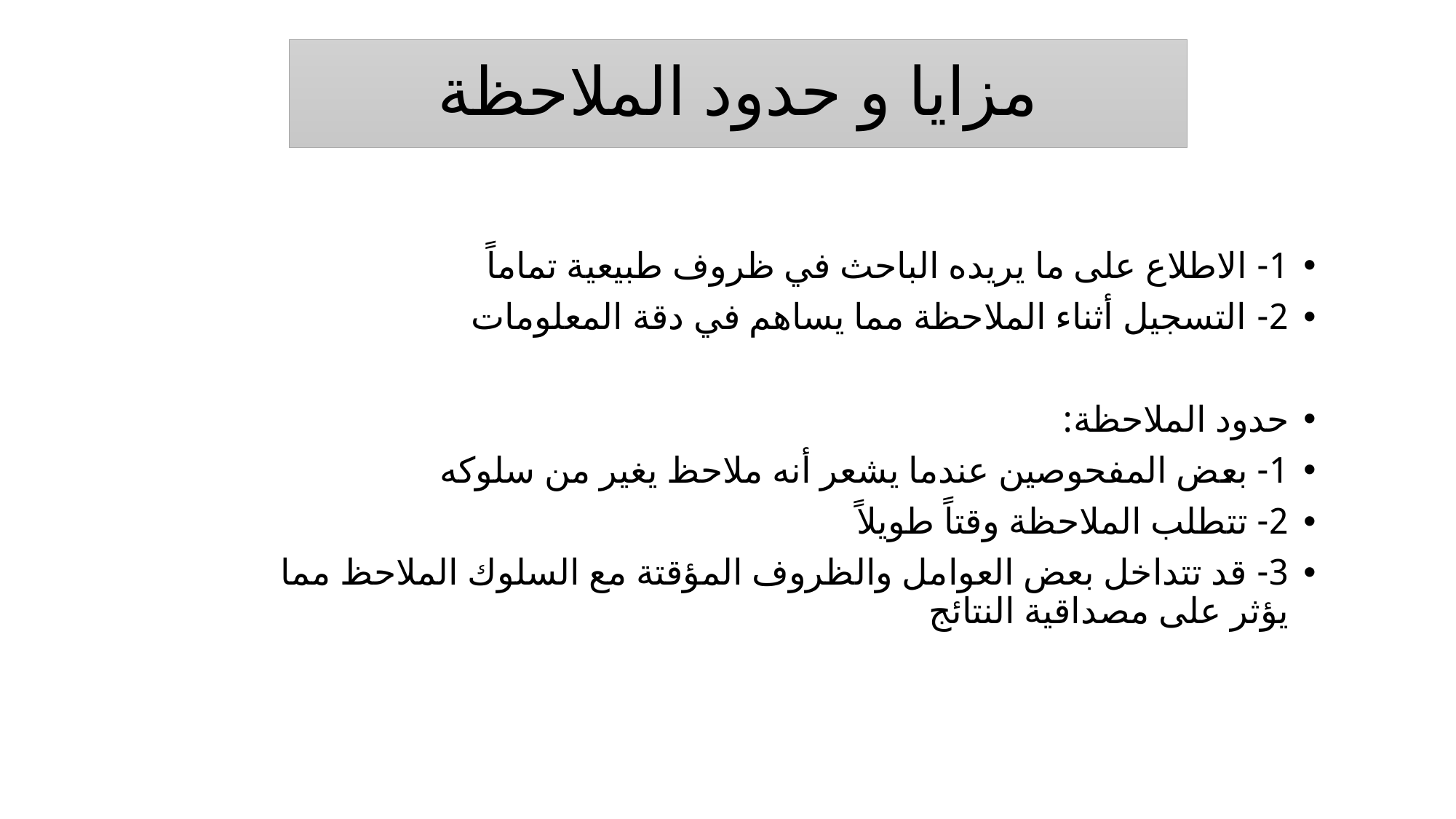

# مزايا و حدود الملاحظة
1- الاطلاع على ما يريده الباحث في ظروف طبيعية تماماً
2- التسجيل أثناء الملاحظة مما يساهم في دقة المعلومات

حدود الملاحظة:
1- بعض المفحوصين عندما يشعر أنه ملاحظ يغير من سلوكه
2- تتطلب الملاحظة وقتاً طويلاً
3- قد تتداخل بعض العوامل والظروف المؤقتة مع السلوك الملاحظ مما يؤثر على مصداقية النتائج